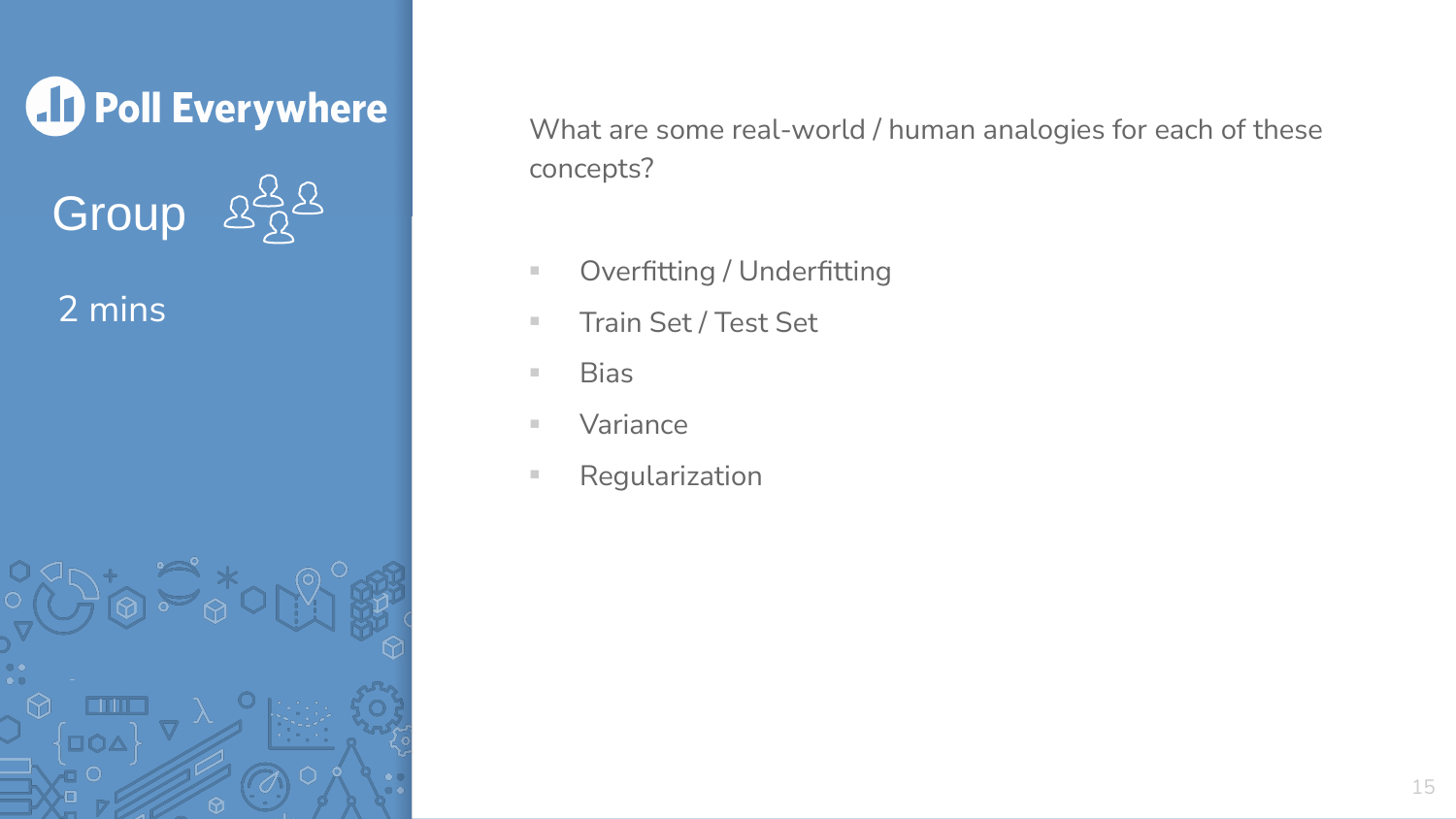

What are some real-world / human analogies for each of these concepts?

Overfitting / Underfitting
Train Set / Test Set
Bias
Variance
Regularization

# 2 mins

15